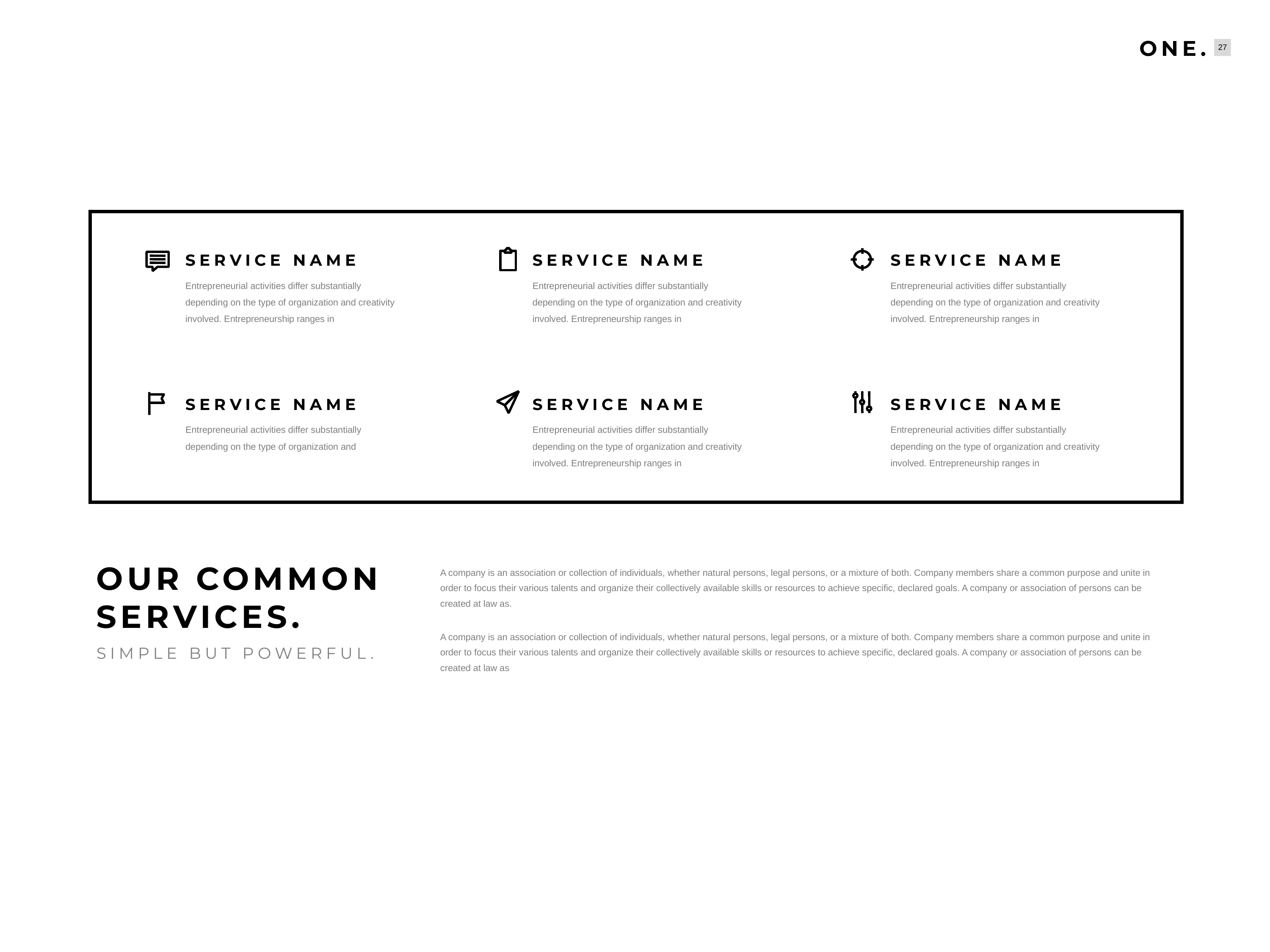

SERVICE NAME
SERVICE NAME
SERVICE NAME

Entrepreneurial activities differ substantially depending on the type of organization and creativity involved. Entrepreneurship ranges in
Entrepreneurial activities differ substantially depending on the type of organization and creativity involved. Entrepreneurship ranges in
Entrepreneurial activities differ substantially depending on the type of organization and creativity involved. Entrepreneurship ranges in
SERVICE NAME
SERVICE NAME
SERVICE NAME

Entrepreneurial activities differ substantially depending on the type of organization and creativity involved. Entrepreneurship ranges in
Entrepreneurial activities differ substantially depending on the type of organization and
Entrepreneurial activities differ substantially depending on the type of organization and creativity involved. Entrepreneurship ranges in
OUR COMMON
SERVICES.
A company is an association or collection of individuals, whether natural persons, legal persons, or a mixture of both. Company members share a common purpose and unite in order to focus their various talents and organize their collectively available skills or resources to achieve specific, declared goals. A company or association of persons can be created at law as.
A company is an association or collection of individuals, whether natural persons, legal persons, or a mixture of both. Company members share a common purpose and unite in order to focus their various talents and organize their collectively available skills or resources to achieve specific, declared goals. A company or association of persons can be created at law as
SIMPLE BUT POWERFUL.